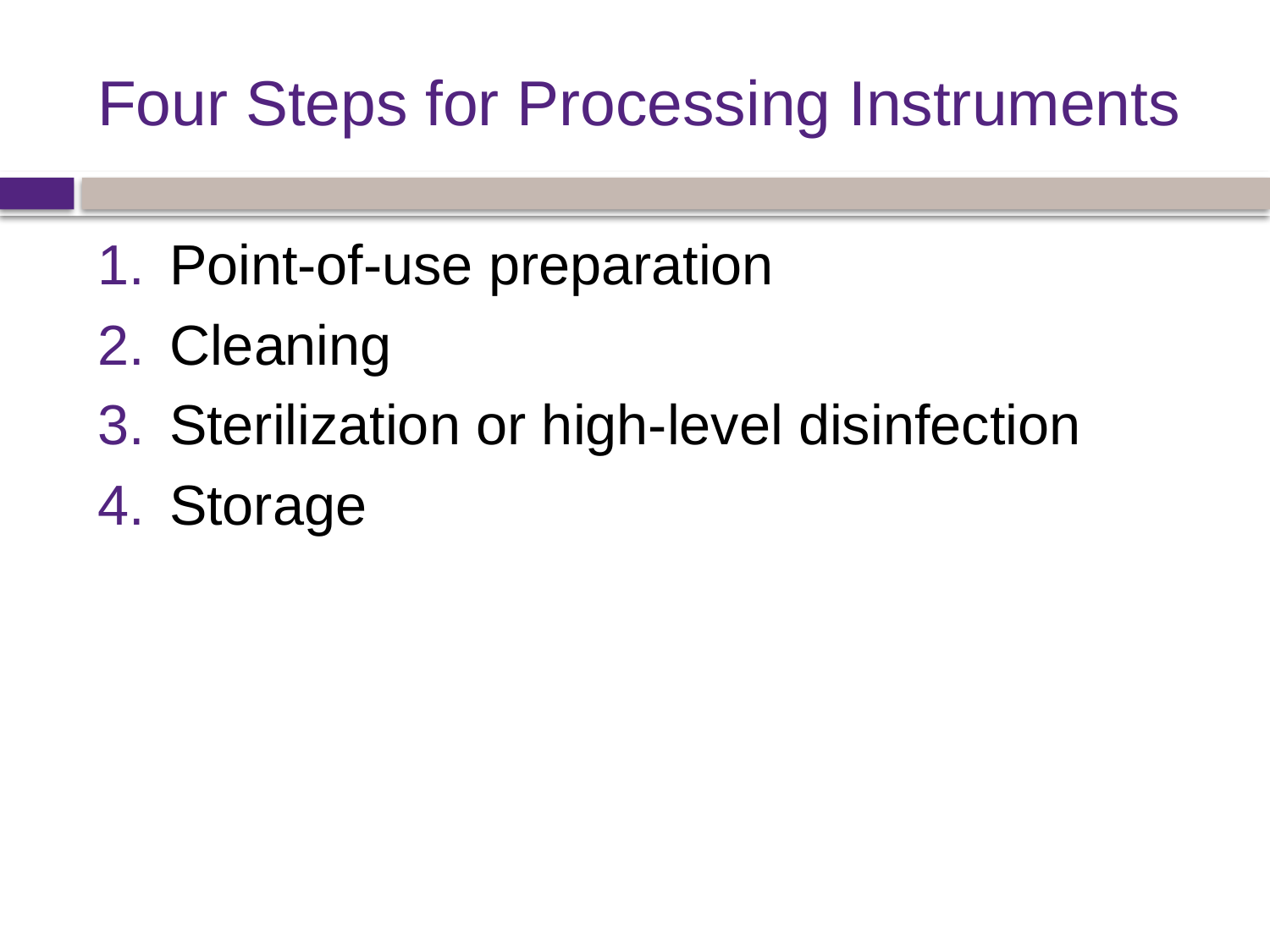

# Four Steps for Processing Instruments
Point-of-use preparation
Cleaning
Sterilization or high-level disinfection
Storage